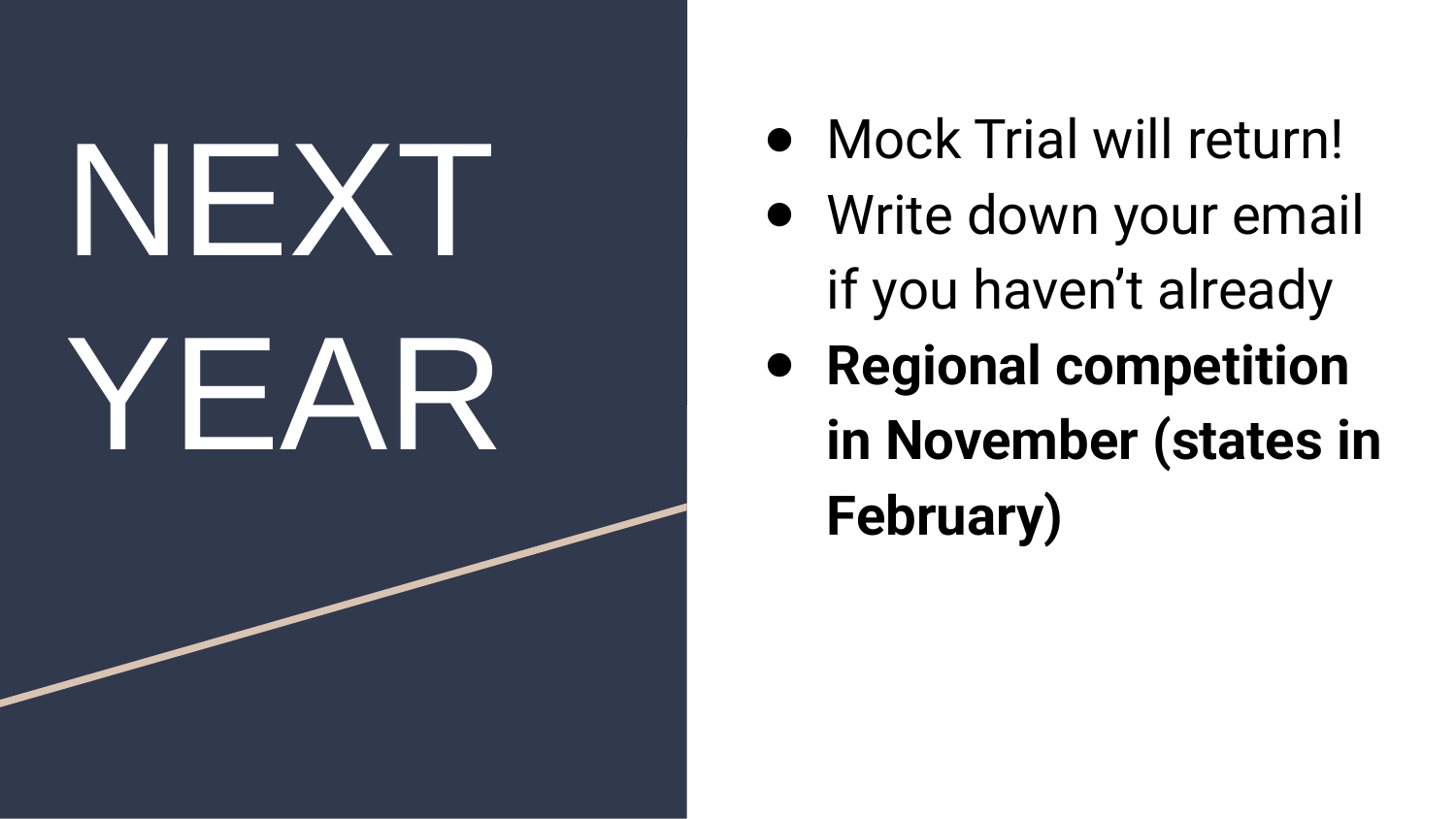

# NEXT YEAR
Mock Trial will return!
Write down your email if you haven’t already
Regional competition in November (states in February)